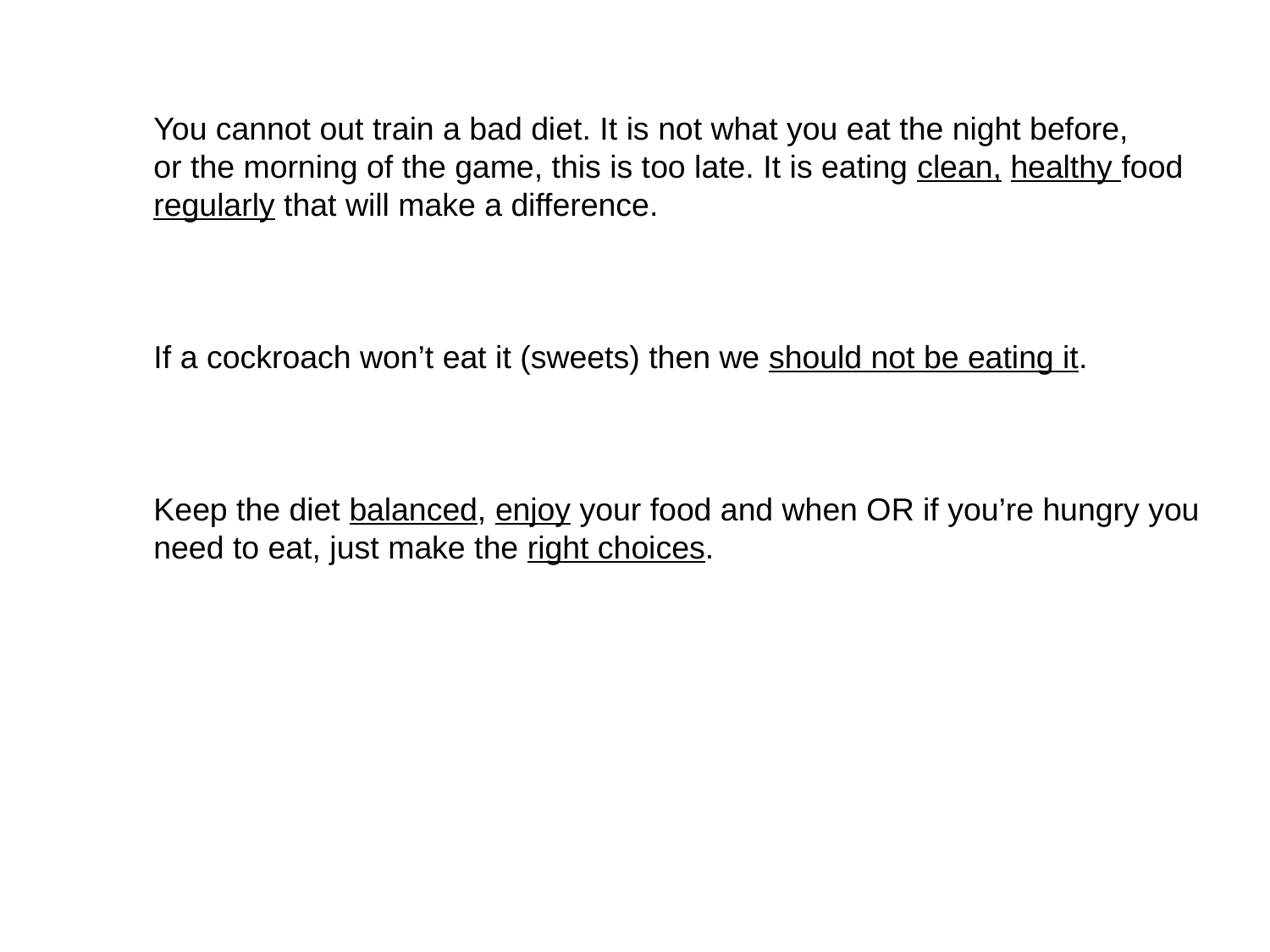

You cannot out train a bad diet. It is not what you eat the night before,
or the morning of the game, this is too late. It is eating clean, healthy food
regularly that will make a difference.

If a cockroach won’t eat it (sweets) then we should not be eating it.

Keep the diet balanced, enjoy your food and when OR if you’re hungry you
need to eat, just make the right choices.